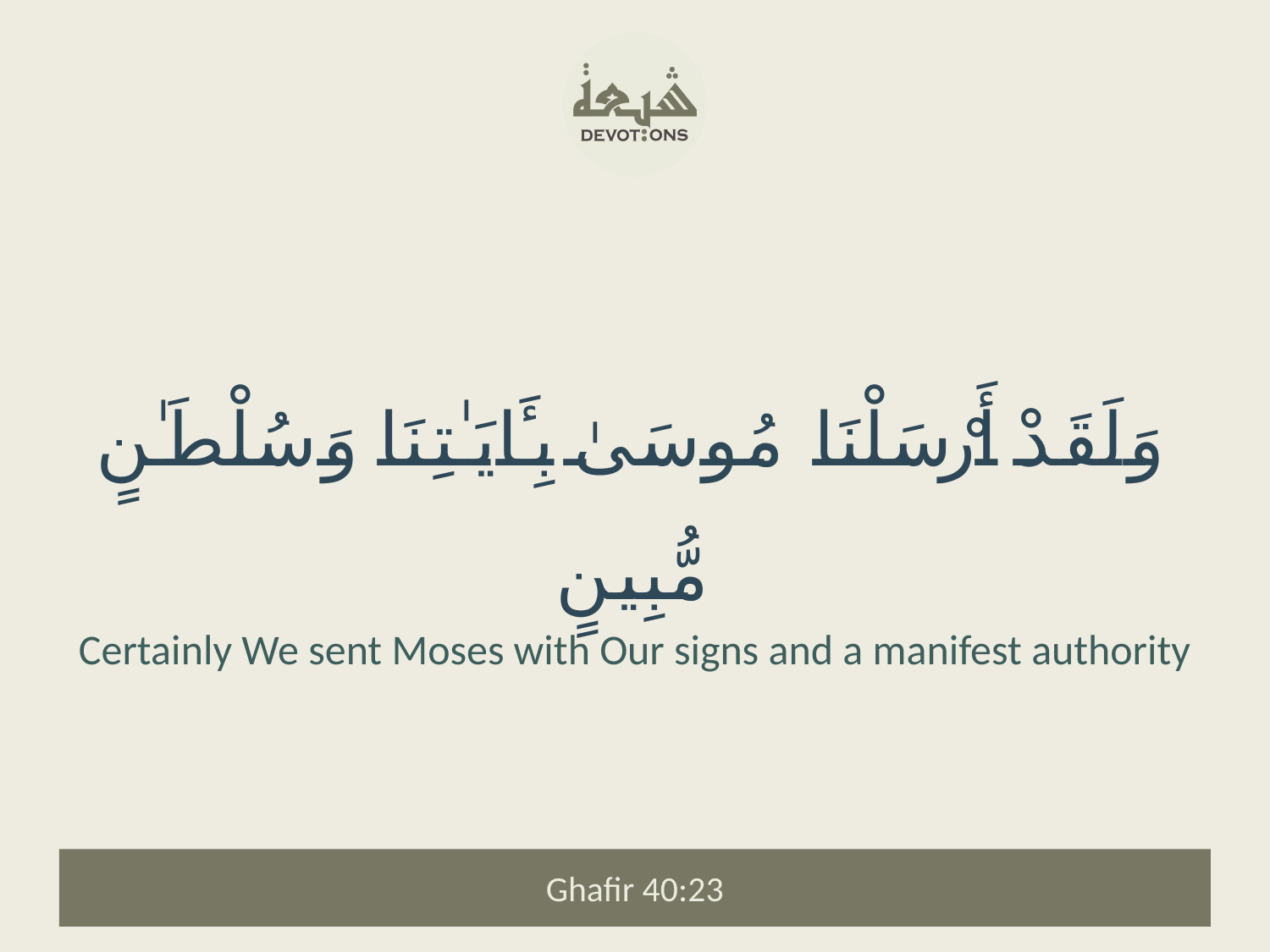

وَلَقَدْ أَرْسَلْنَا مُوسَىٰ بِـَٔايَـٰتِنَا وَسُلْطَـٰنٍ مُّبِينٍ
Certainly We sent Moses with Our signs and a manifest authority
Ghafir 40:23